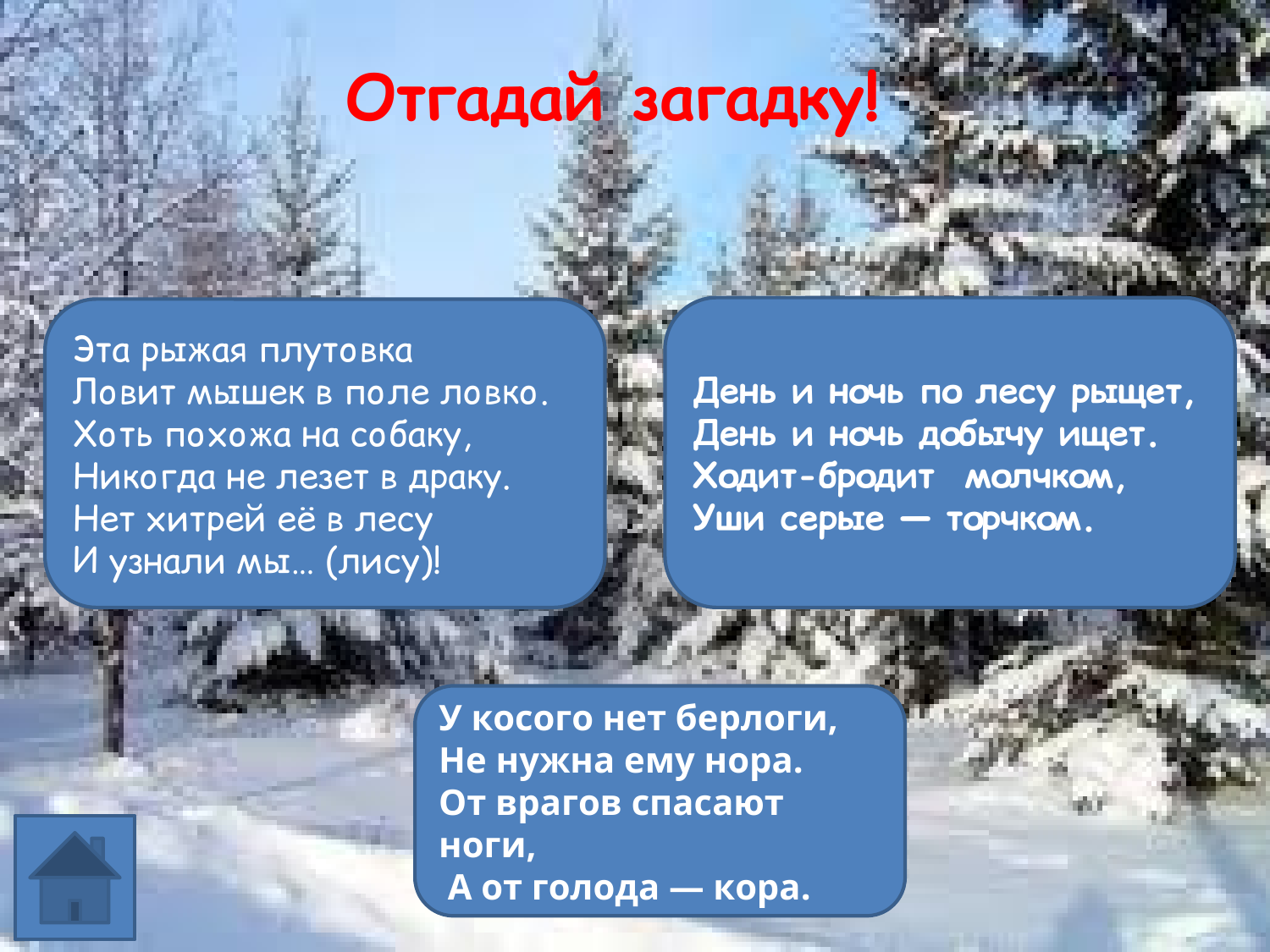

Отгадай загадку!
День и ночь по лесу рыщет,
День и ночь добычу ищет.
Ходит-бродит  молчком,
Уши серые — торчком.
Эта рыжая плутовка
Ловит мышек в поле ловко.
Хоть похожа на собаку,
Никогда не лезет в драку.
Нет хитрей её в лесу
И узнали мы… (лису)!
У косого нет берлоги,
Не нужна ему нора.
От врагов спасают ноги,
 А от голода — кора.